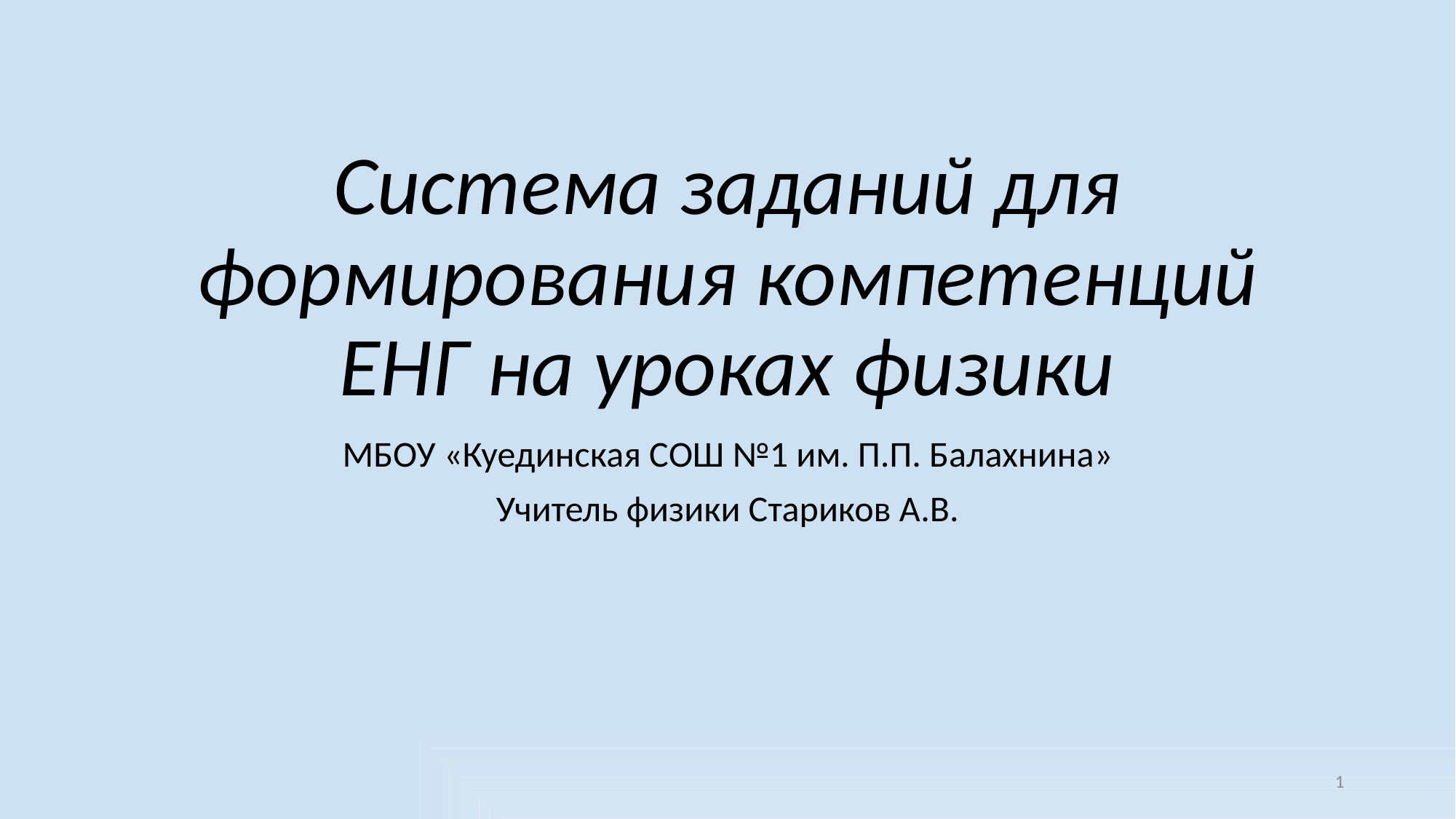

# Система заданий для формирования компетенций ЕНГ на уроках физики
МБОУ «Куединская СОШ №1 им. П.П. Балахнина»
Учитель физики Стариков А.В.
1